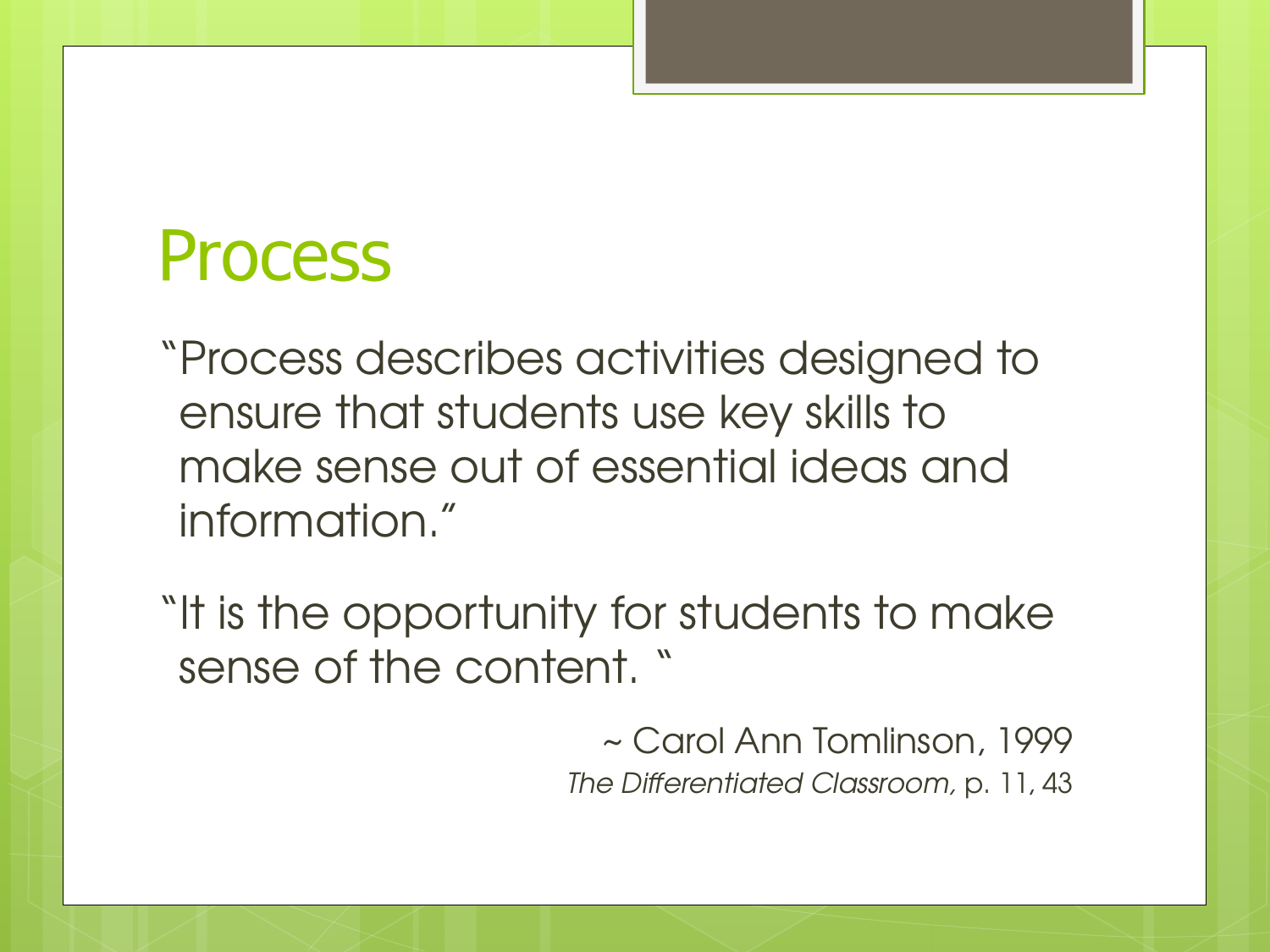

# Process
“Process describes activities designed to ensure that students use key skills to make sense out of essential ideas and information.”

“It is the opportunity for students to make sense of the content. “

~ Carol Ann Tomlinson, 1999
The Differentiated Classroom, p. 11, 43